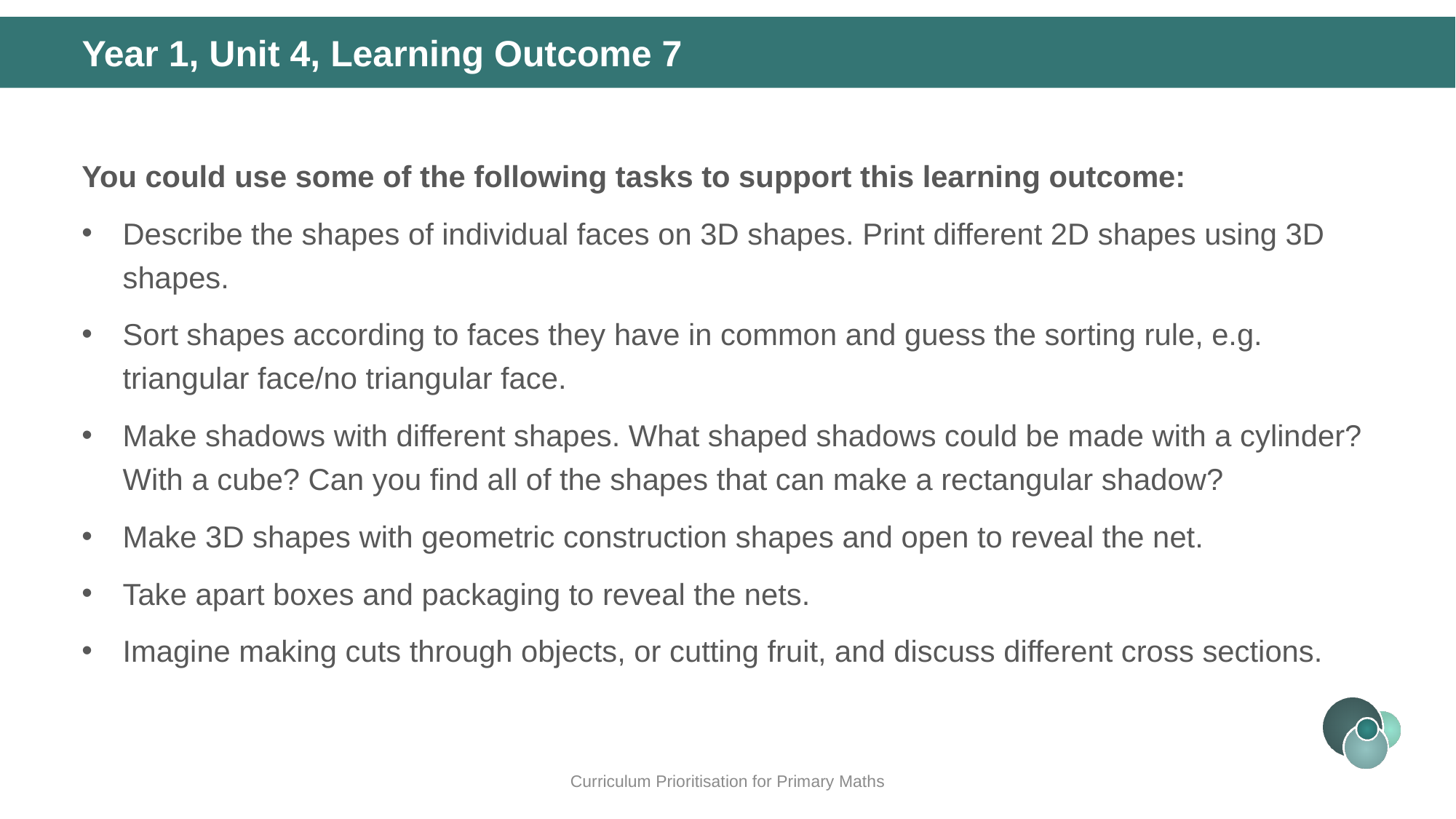

Year 1, Unit 4, Learning Outcome 7
You could use some of the following tasks to support this learning outcome:
Describe the shapes of individual faces on 3D shapes. Print different 2D shapes using 3D shapes.
Sort shapes according to faces they have in common and guess the sorting rule, e.g. triangular face/no triangular face.
Make shadows with different shapes. What shaped shadows could be made with a cylinder? With a cube? Can you find all of the shapes that can make a rectangular shadow?
Make 3D shapes with geometric construction shapes and open to reveal the net.
Take apart boxes and packaging to reveal the nets.
Imagine making cuts through objects, or cutting fruit, and discuss different cross sections.
Curriculum Prioritisation for Primary Maths